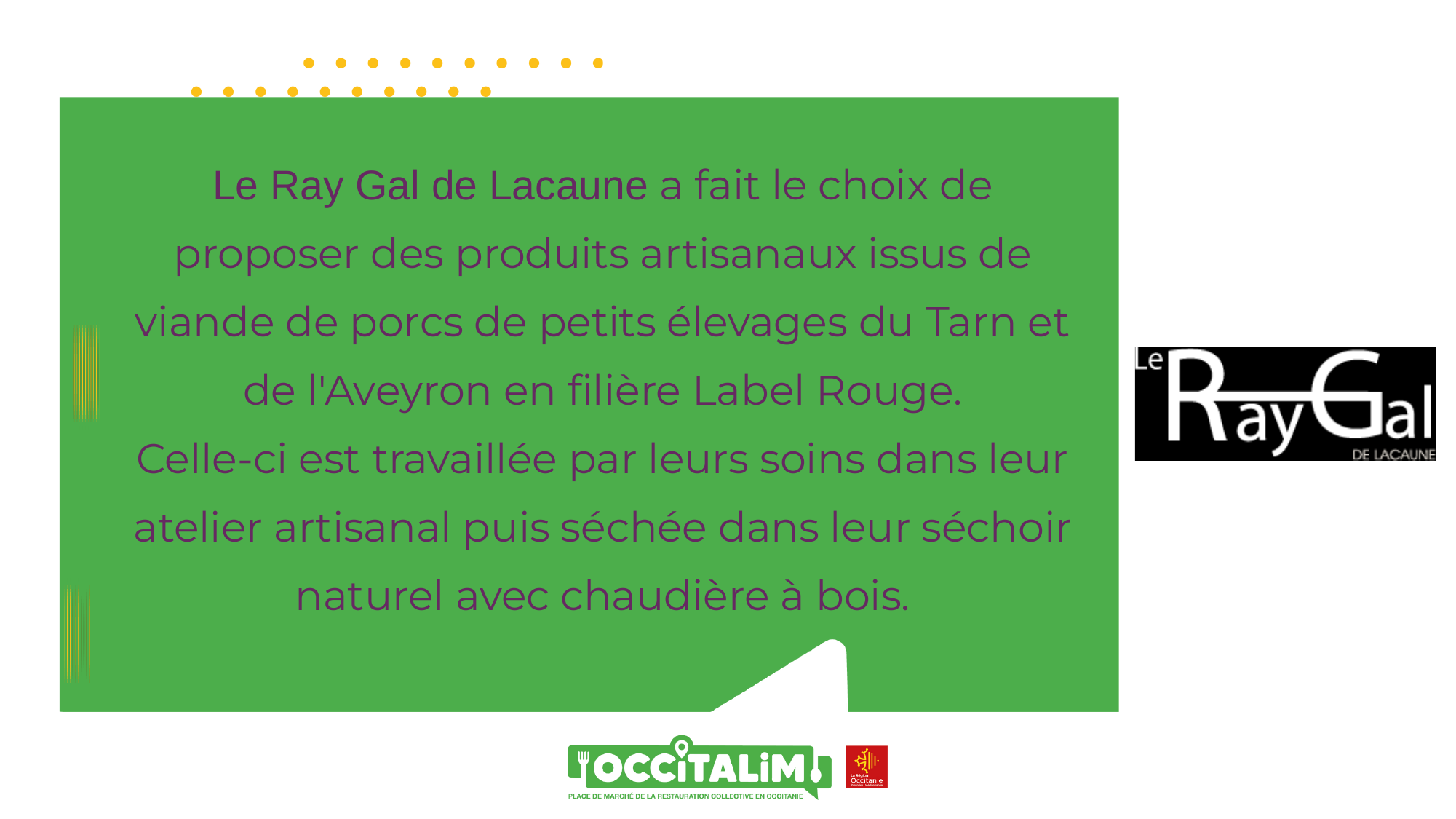

Le Ray Gal de Lacaune a fait le choix de proposer des produits artisanaux issus de viande de porcs de petits élevages du Tarn et de l'Aveyron en filière Label Rouge.
Celle-ci est travaillée par leurs soins dans leur atelier artisanal puis séchée dans leur séchoir naturel avec chaudière à bois.